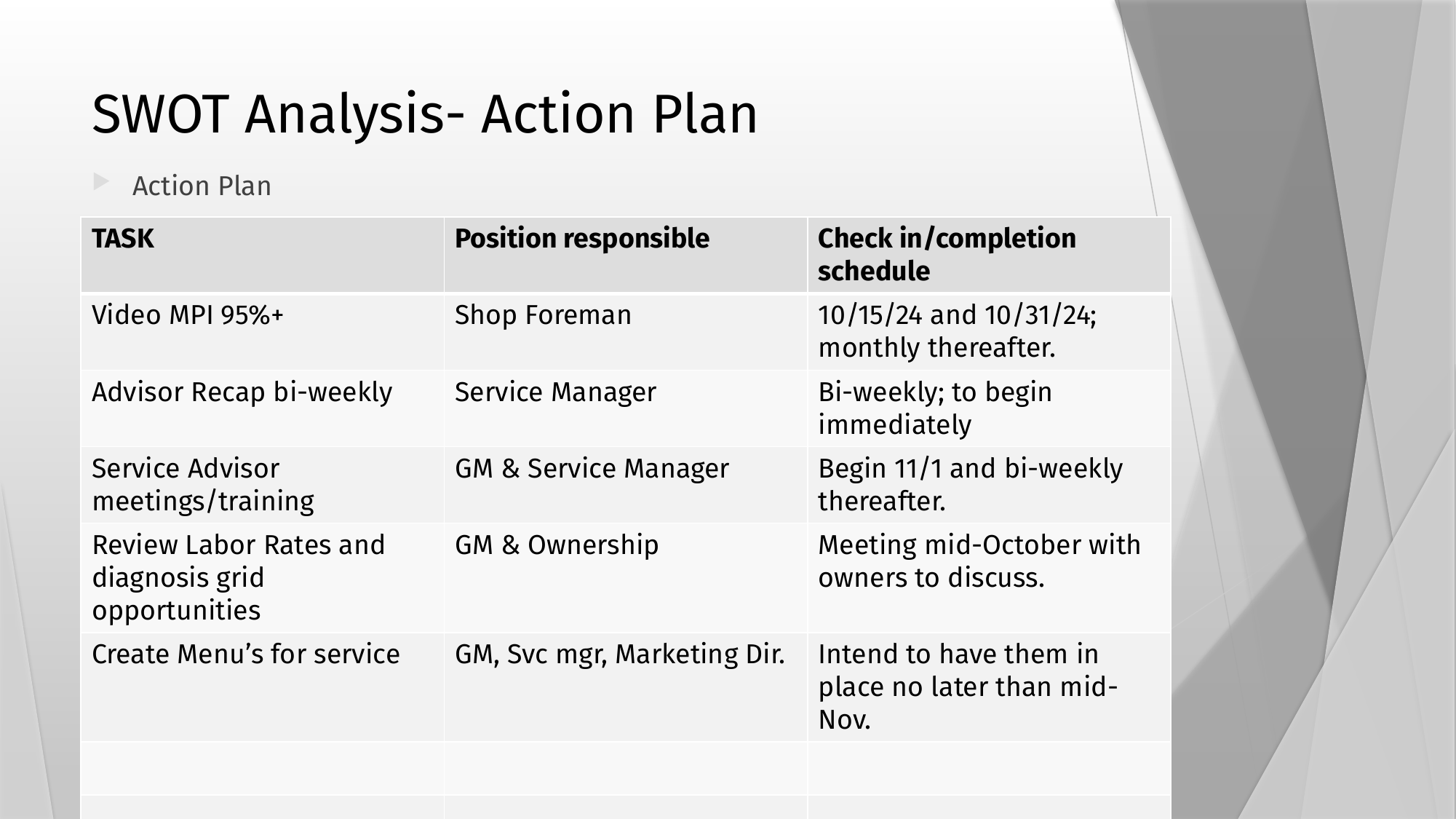

# SWOT Analysis- Action Plan
Action Plan

| TASK | Position responsible | Check in/completion schedule |
| --- | --- | --- |
| Video MPI 95%+ | Shop Foreman | 10/15/24 and 10/31/24; monthly thereafter. |
| Advisor Recap bi-weekly | Service Manager | Bi-weekly; to begin immediately |
| Service Advisor meetings/training | GM & Service Manager | Begin 11/1 and bi-weekly thereafter. |
| Review Labor Rates and diagnosis grid opportunities | GM & Ownership | Meeting mid-October with owners to discuss. |
| Create Menu’s for service | GM, Svc mgr, Marketing Dir. | Intend to have them in place no later than mid-Nov. |
|  |  |  |
|  |  |  |